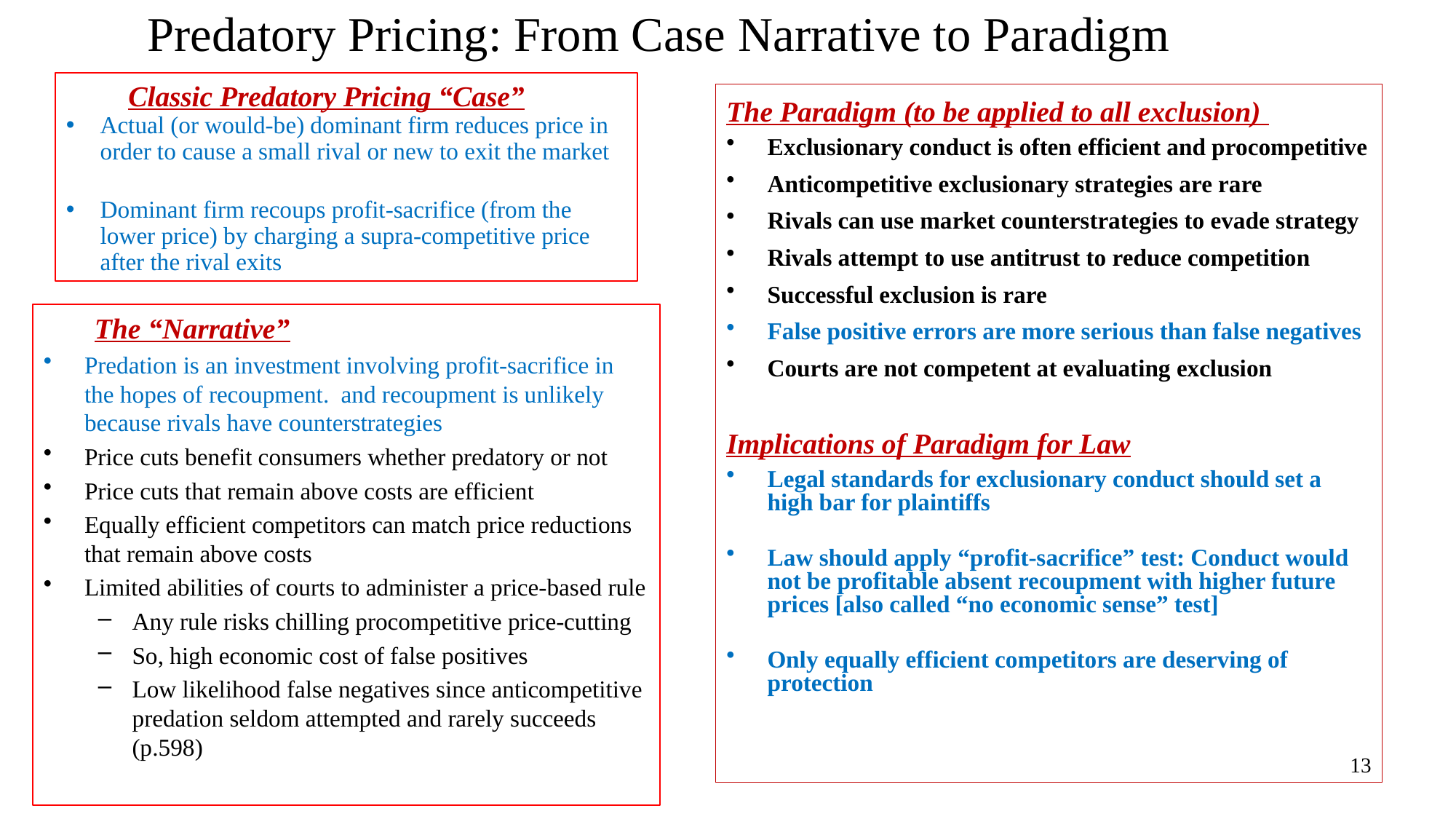

# Predatory Pricing: From Case Narrative to Paradigm
         Classic Predatory Pricing “Case”
Actual (or would-be) dominant firm reduces price in order to cause a small rival or new to exit the market
Dominant firm recoups profit-sacrifice (from the lower price) by charging a supra-competitive price after the rival exits
The Paradigm (to be applied to all exclusion)
Exclusionary conduct is often efficient and procompetitive
Anticompetitive exclusionary strategies are rare
Rivals can use market counterstrategies to evade strategy
Rivals attempt to use antitrust to reduce competition
Successful exclusion is rare
False positive errors are more serious than false negatives
Courts are not competent at evaluating exclusion

Implications of Paradigm for Law
Legal standards for exclusionary conduct should set a high bar for plaintiffs
Law should apply “profit-sacrifice” test: Conduct would not be profitable absent recoupment with higher future prices [also called “no economic sense” test]
Only equally efficient competitors are deserving of protection
       The “Narrative”
Predation is an investment involving profit-sacrifice in the hopes of recoupment.  and recoupment is unlikely because rivals have counterstrategies
Price cuts benefit consumers whether predatory or not
Price cuts that remain above costs are efficient
Equally efficient competitors can match price reductions that remain above costs
Limited abilities of courts to administer a price-based rule
Any rule risks chilling procompetitive price-cutting
So, high economic cost of false positives
Low likelihood false negatives since anticompetitive predation seldom attempted and rarely succeeds (p.598)

13